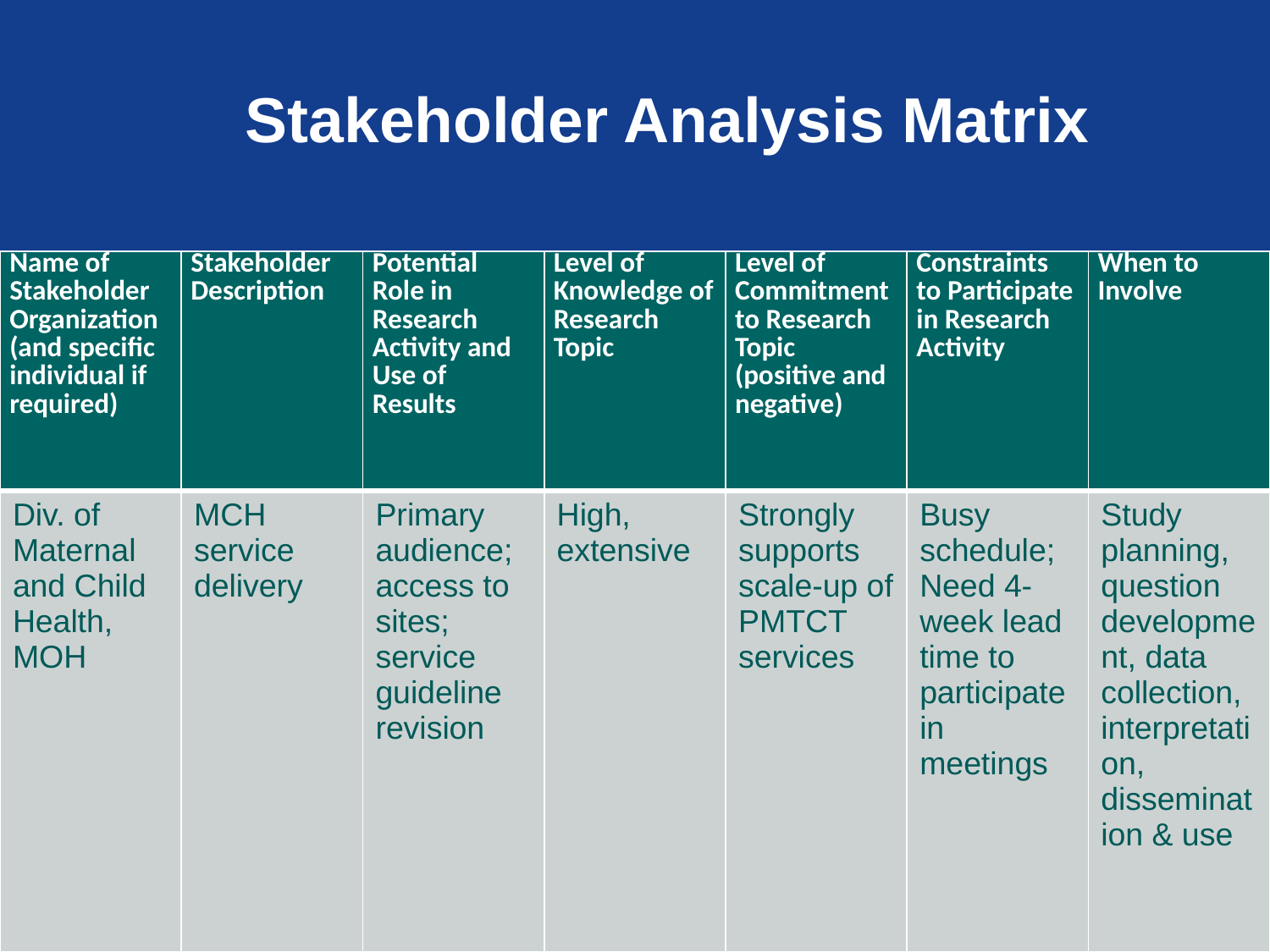

# Stakeholder Analysis Matrix
| Name of Stakeholder Organization (and specific individual if required) | Stakeholder Description | Potential Role in Research Activity and Use of Results | Level of Knowledge of Research Topic | Level of Commitment to Research Topic (positive and negative) | Constraints to Participate in Research Activity | When to Involve |
| --- | --- | --- | --- | --- | --- | --- |
| Div. of Maternal and Child Health, MOH | MCH service delivery | Primary audience; access to sites; service guideline revision | High, extensive | Strongly supports scale-up of PMTCT services | Busy schedule; Need 4-week lead time to participate in meetings | Study planning, question development, data collection, interpretation, dissemination & use |